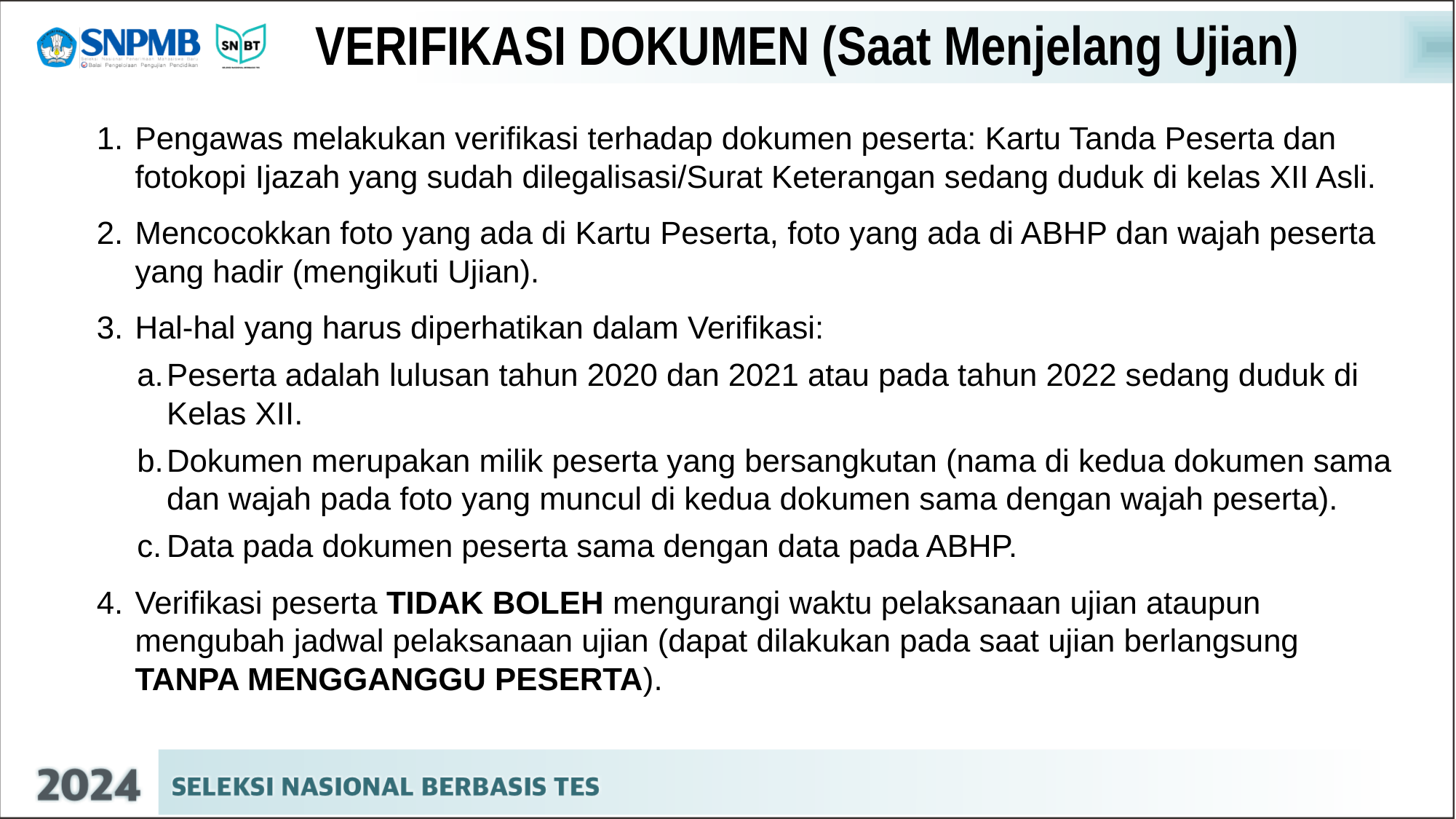

# VERIFIKASI DOKUMEN (Saat Menjelang Ujian)
Pengawas melakukan verifikasi terhadap dokumen peserta: Kartu Tanda Peserta dan fotokopi Ijazah yang sudah dilegalisasi/Surat Keterangan sedang duduk di kelas XII Asli.
Mencocokkan foto yang ada di Kartu Peserta, foto yang ada di ABHP dan wajah peserta yang hadir (mengikuti Ujian).
Hal-hal yang harus diperhatikan dalam Verifikasi:
Peserta adalah lulusan tahun 2020 dan 2021 atau pada tahun 2022 sedang duduk di Kelas XII.
Dokumen merupakan milik peserta yang bersangkutan (nama di kedua dokumen sama dan wajah pada foto yang muncul di kedua dokumen sama dengan wajah peserta).
Data pada dokumen peserta sama dengan data pada ABHP.
Verifikasi peserta TIDAK BOLEH mengurangi waktu pelaksanaan ujian ataupun mengubah jadwal pelaksanaan ujian (dapat dilakukan pada saat ujian berlangsung TANPA MENGGANGGU PESERTA).